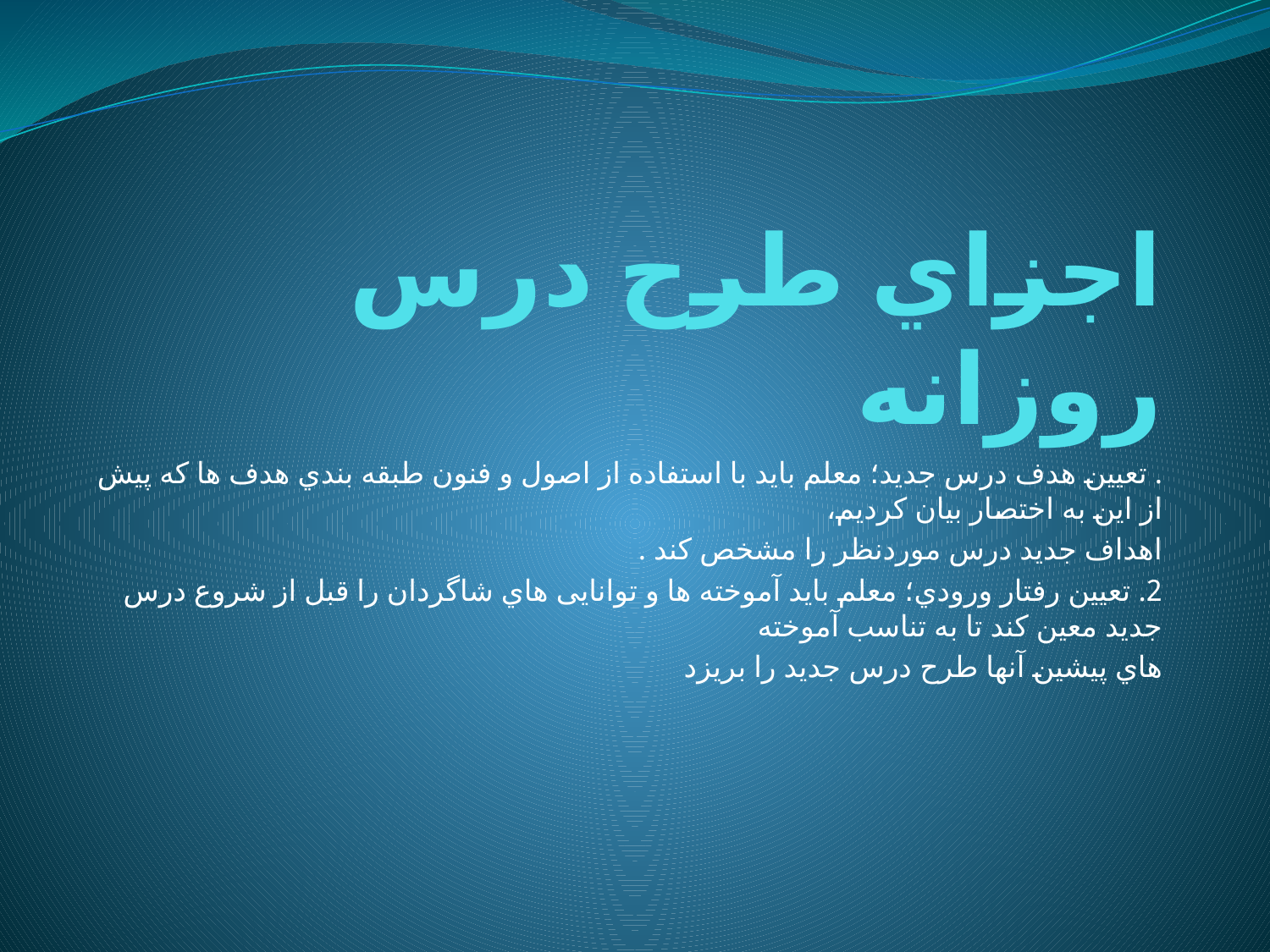

# اجزاي طرح درس روزانه
. تعیین هدف درس جدید؛ معلم باید با استفاده از اصول و فنون طبقه بندي هدف ها که پیش از این به اختصار بیان کردیم،
اهداف جدید درس موردنظر را مشخص کند .
2. تعیین رفتار ورودي؛ معلم باید آموخته ها و توانایی هاي شاگردان را قبل از شروع درس جدید معین کند تا به تناسب آموخته
هاي پیشین آنها طرح درس جدید را بریزد